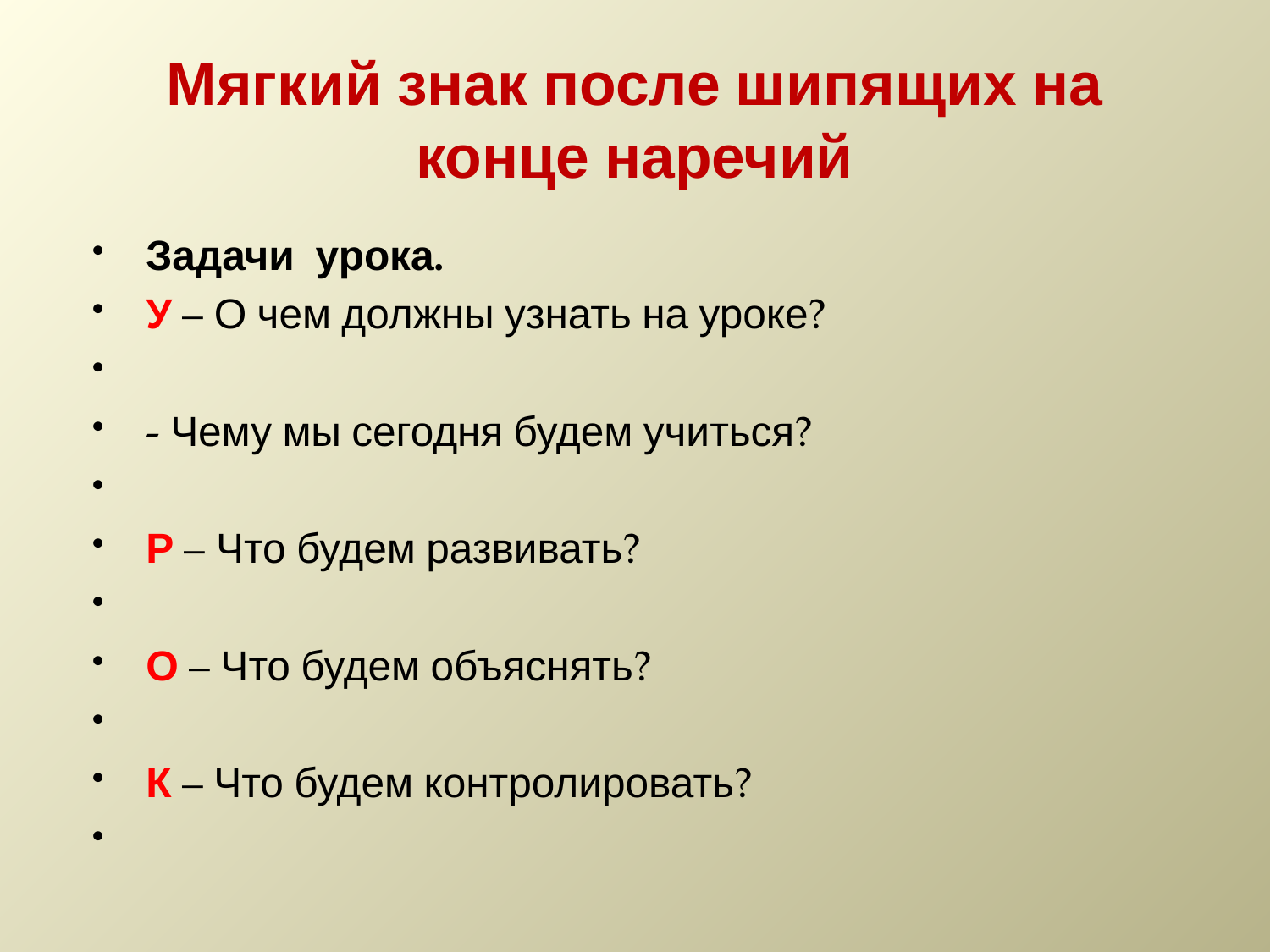

# Мягкий знак после шипящих на конце наречий
Задачи  урока.
У – О чем должны узнать на уроке?

- Чему мы сегодня будем учиться?

Р – Что будем развивать?

О – Что будем объяснять?

К – Что будем контролировать?